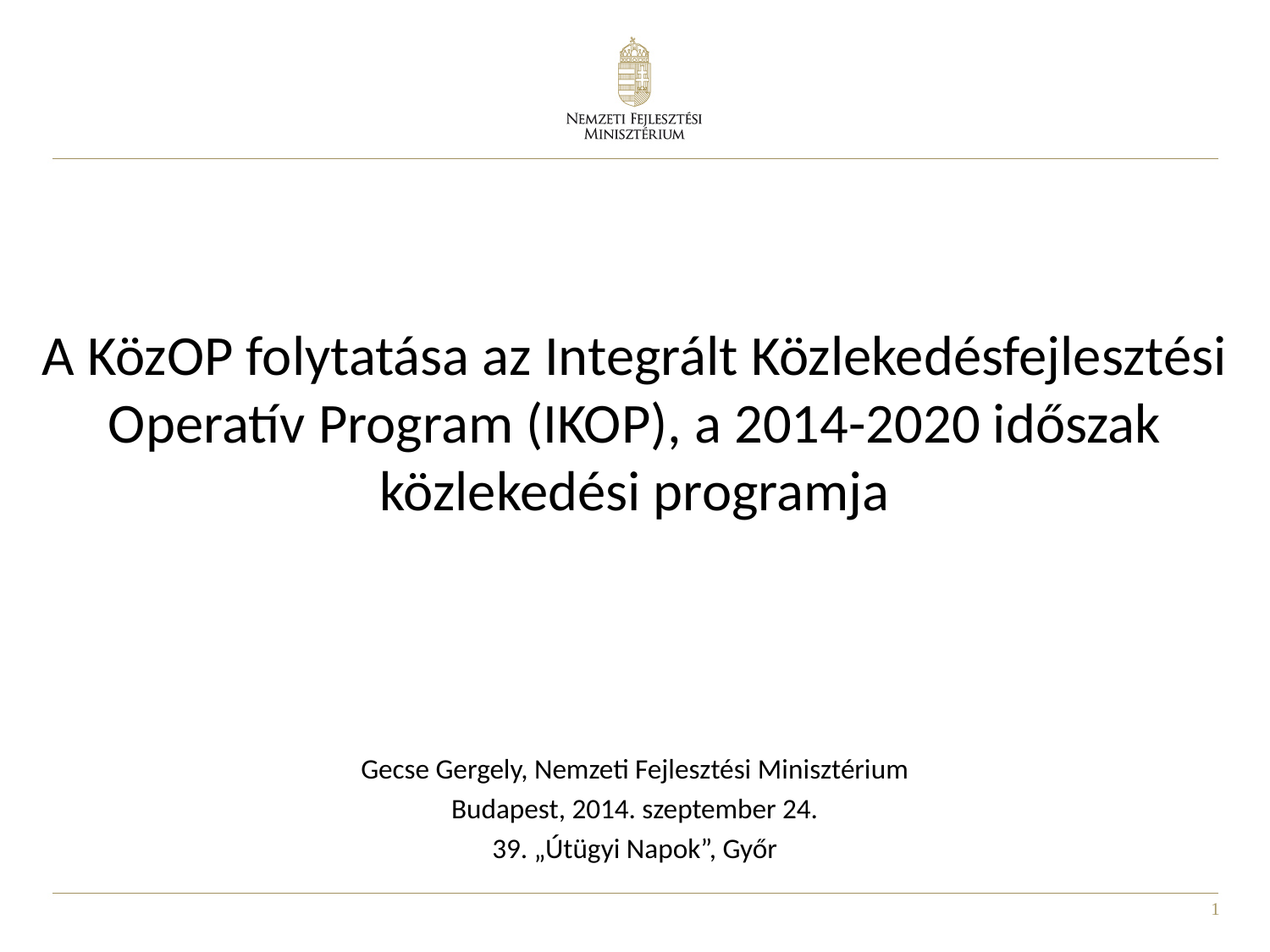

# A KözOP folytatása az Integrált Közlekedésfejlesztési Operatív Program (IKOP), a 2014-2020 időszak közlekedési programja

Gecse Gergely, Nemzeti Fejlesztési Minisztérium
Budapest, 2014. szeptember 24.
39. „Útügyi Napok”, Győr